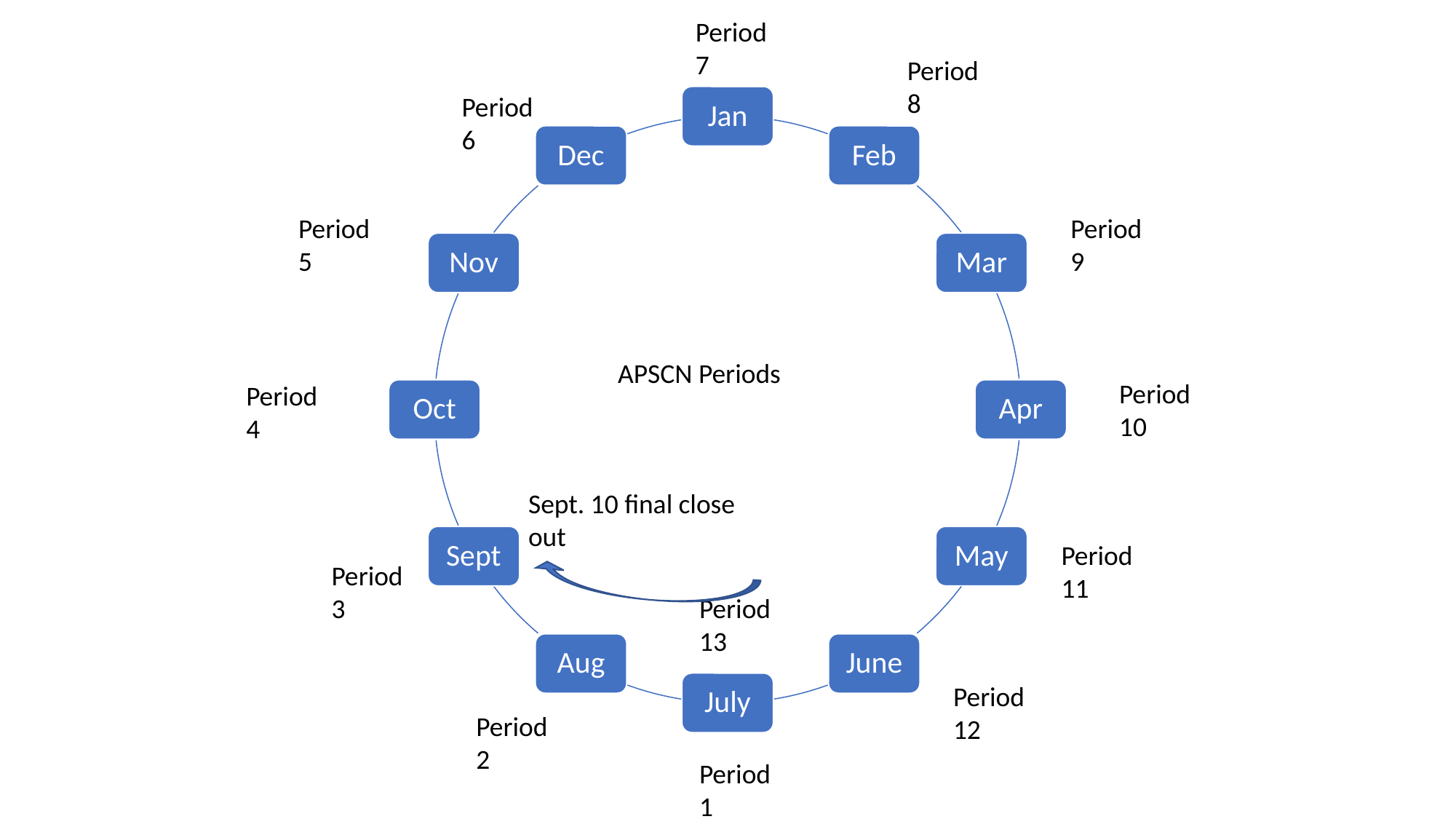

Period 7
Period 8
Period 6

Jan

Dec
Feb

Nov
Mar

Oct
Apr

Sept
May

Aug
June

July
Period 9
Period 5
APSCN Periods
Period 10
Period 4
Sept. 10 final close out
Period 11
Period 3

Period 13
Period 12
Period 2
Period 1